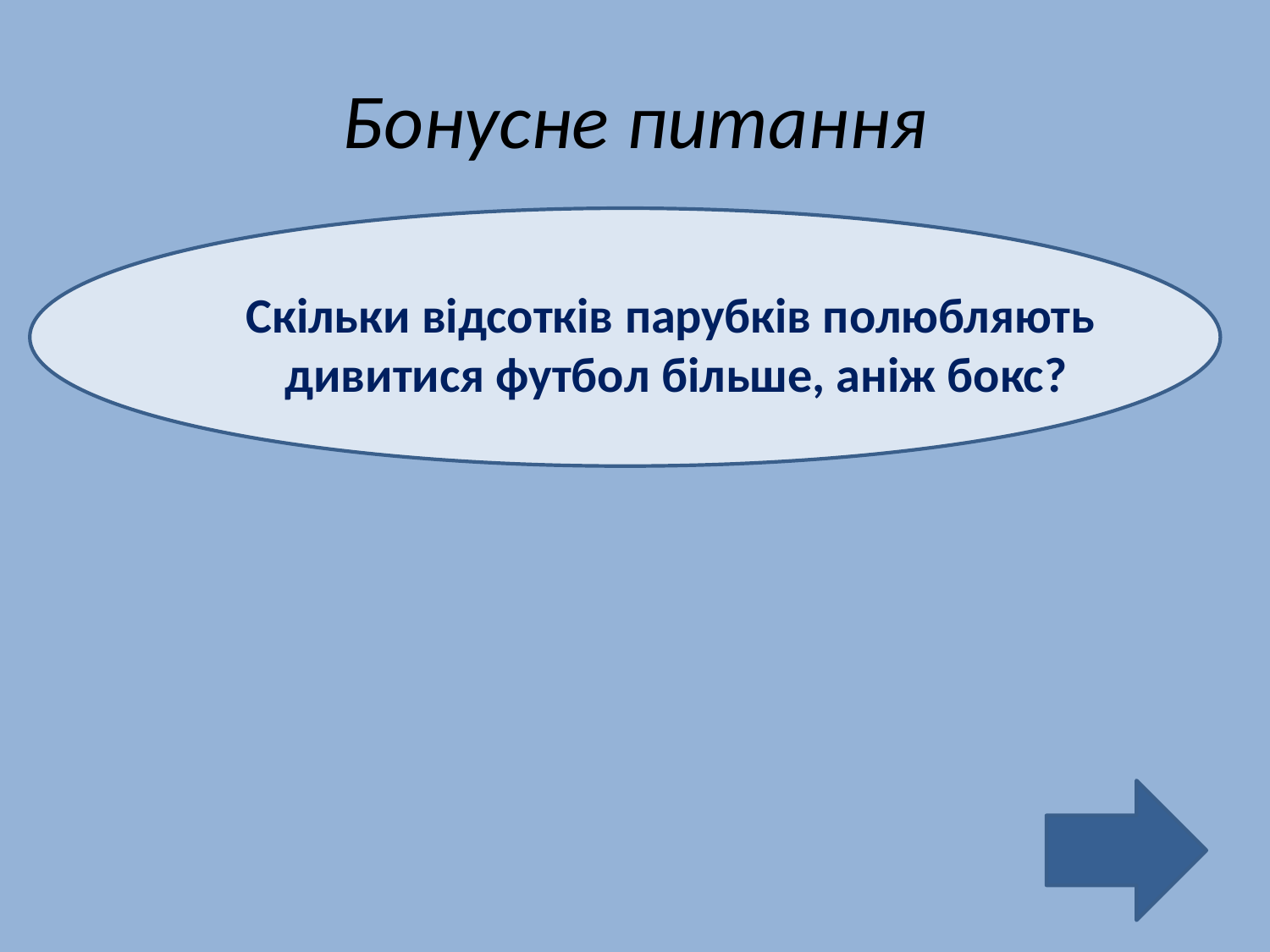

# Бонусне питання

Скільки відсотків парубків полюбляють
дивитися футбол більше, аніж бокс?